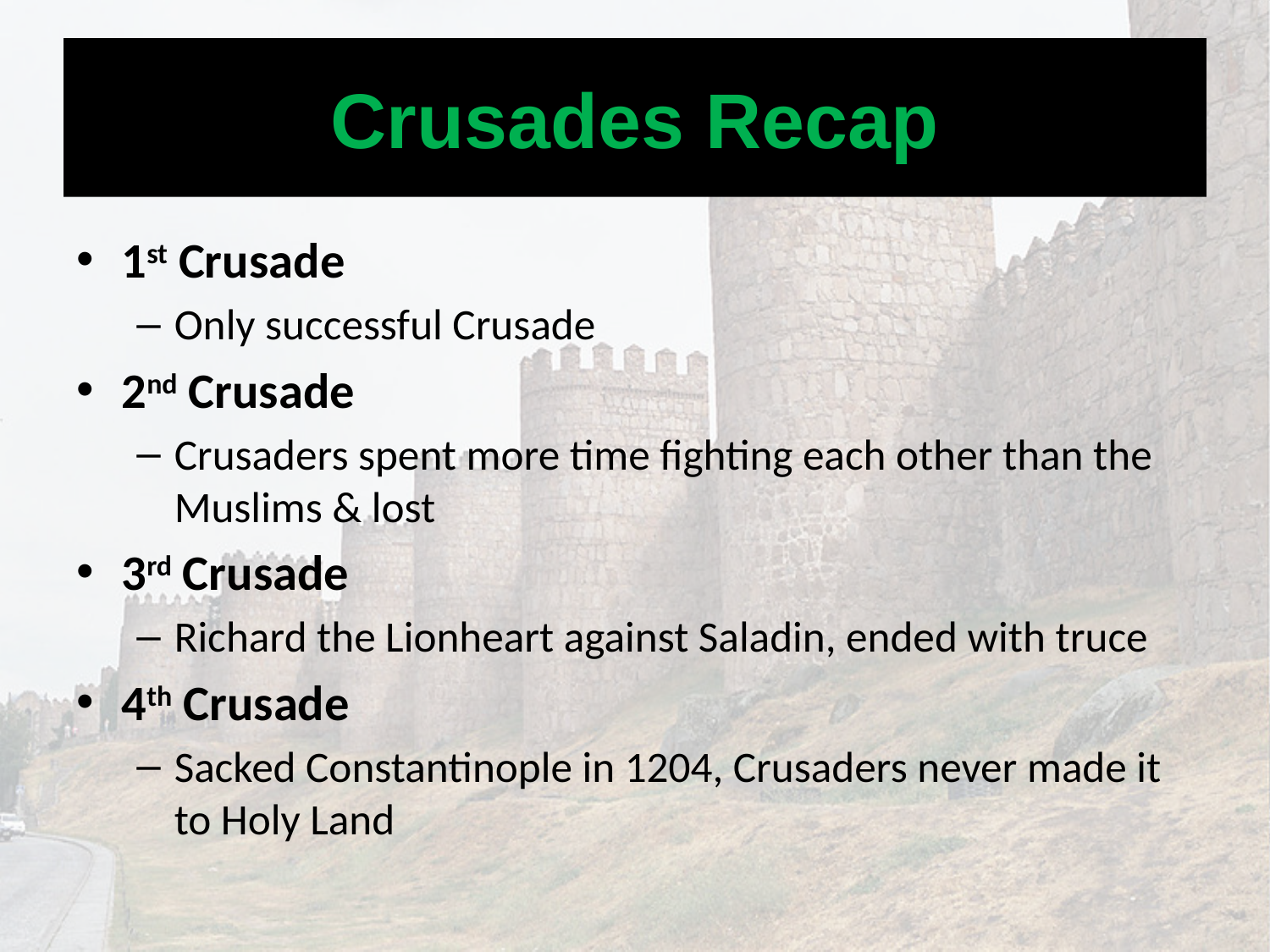

# Crusades Recap
1st Crusade
Only successful Crusade
2nd Crusade
Crusaders spent more time fighting each other than the Muslims & lost
3rd Crusade
Richard the Lionheart against Saladin, ended with truce
4th Crusade
Sacked Constantinople in 1204, Crusaders never made it to Holy Land